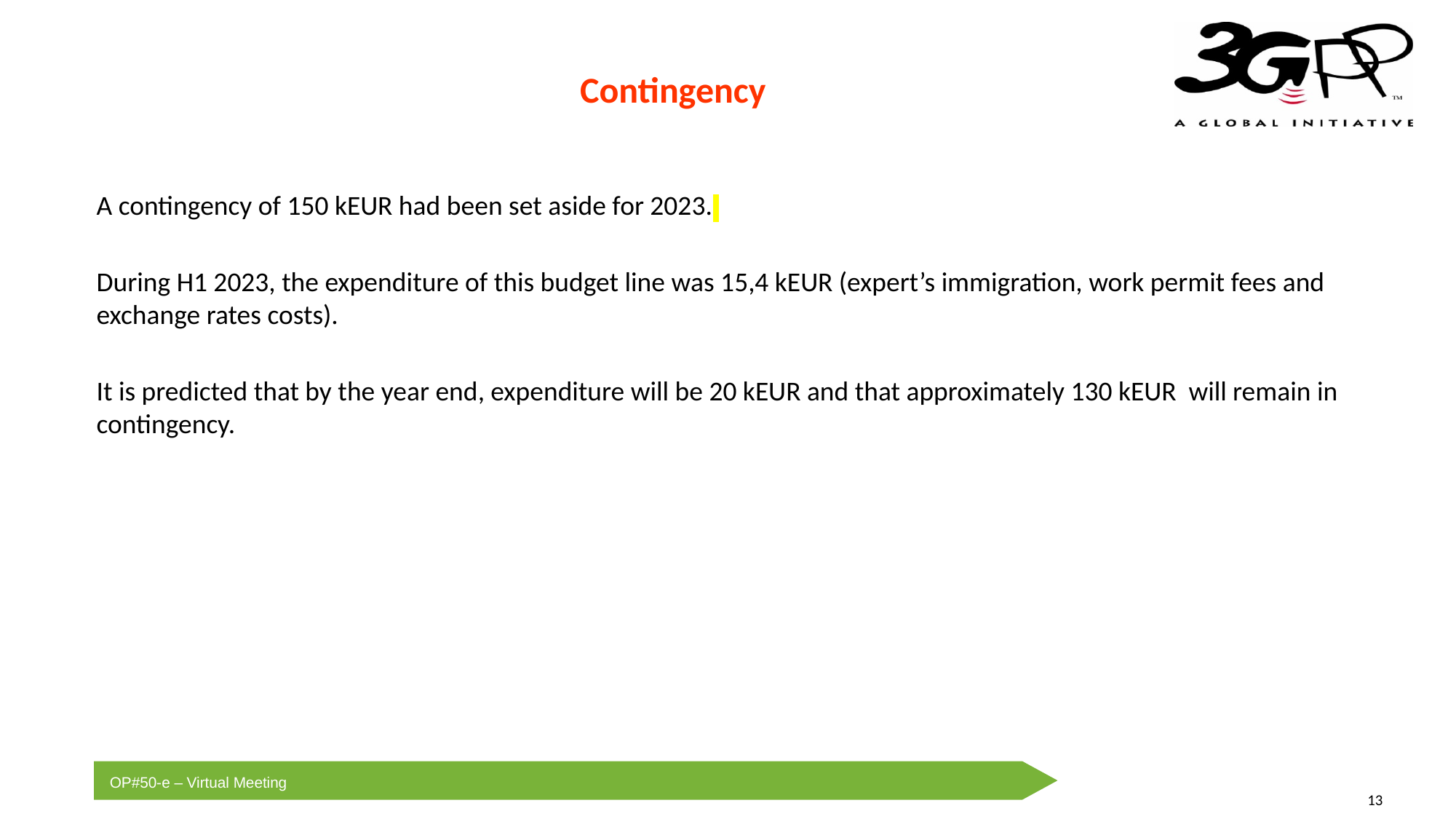

# Contingency

A contingency of 150 kEUR had been set aside for 2023.

During H1 2023, the expenditure of this budget line was 15,4 kEUR (expert’s immigration, work permit fees and exchange rates costs).

It is predicted that by the year end, expenditure will be 20 kEUR and that approximately 130 kEUR  will remain in contingency.